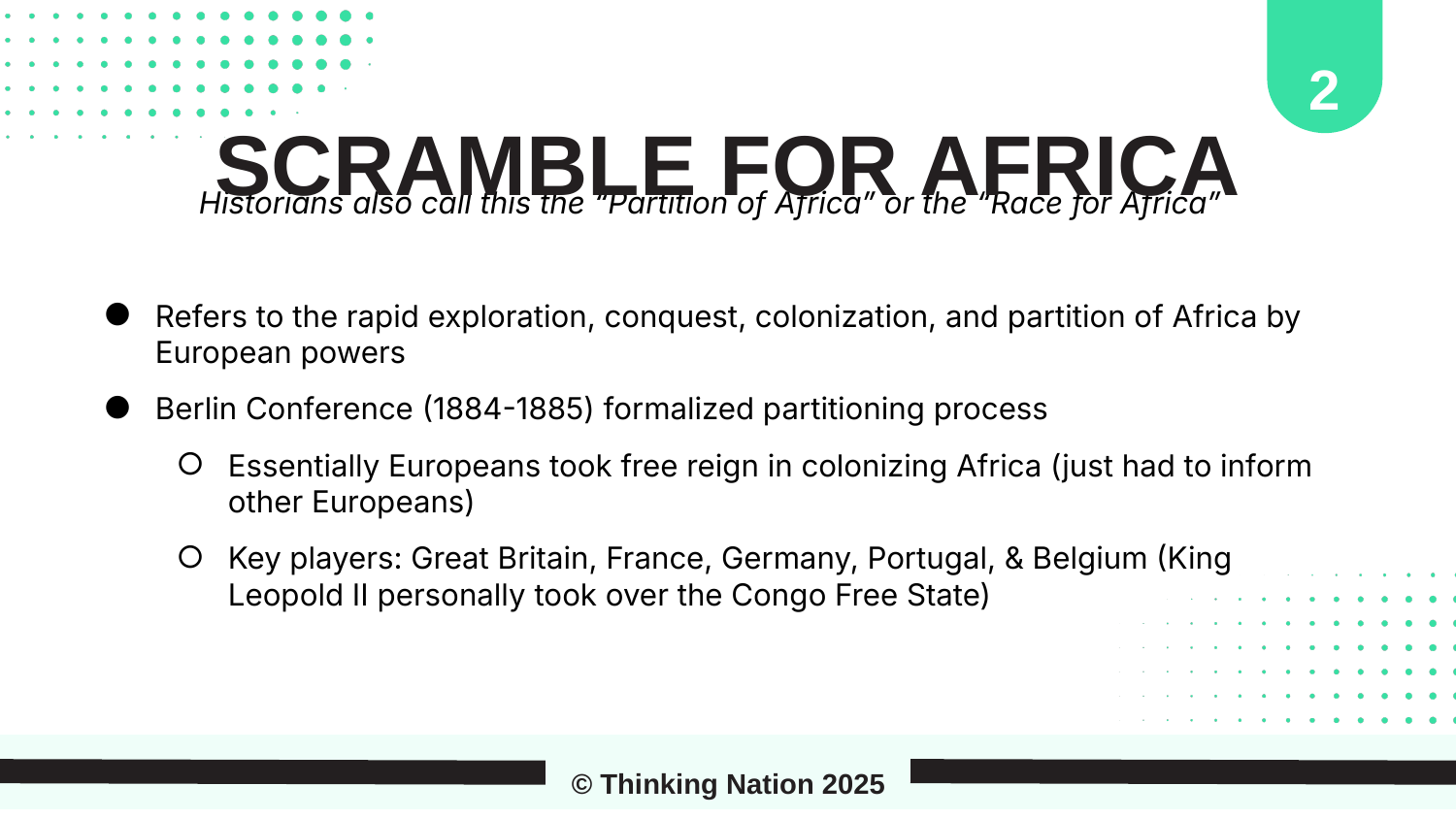

2
SCRAMBLE FOR AFRICA
Historians also call this the “Partition of Africa” or the “Race for Africa”

Refers to the rapid exploration, conquest, colonization, and partition of Africa by European powers
Berlin Conference (1884-1885) formalized partitioning process
Essentially Europeans took free reign in colonizing Africa (just had to inform other Europeans)
Key players: Great Britain, France, Germany, Portugal, & Belgium (King Leopold II personally took over the Congo Free State)

© Thinking Nation 2025